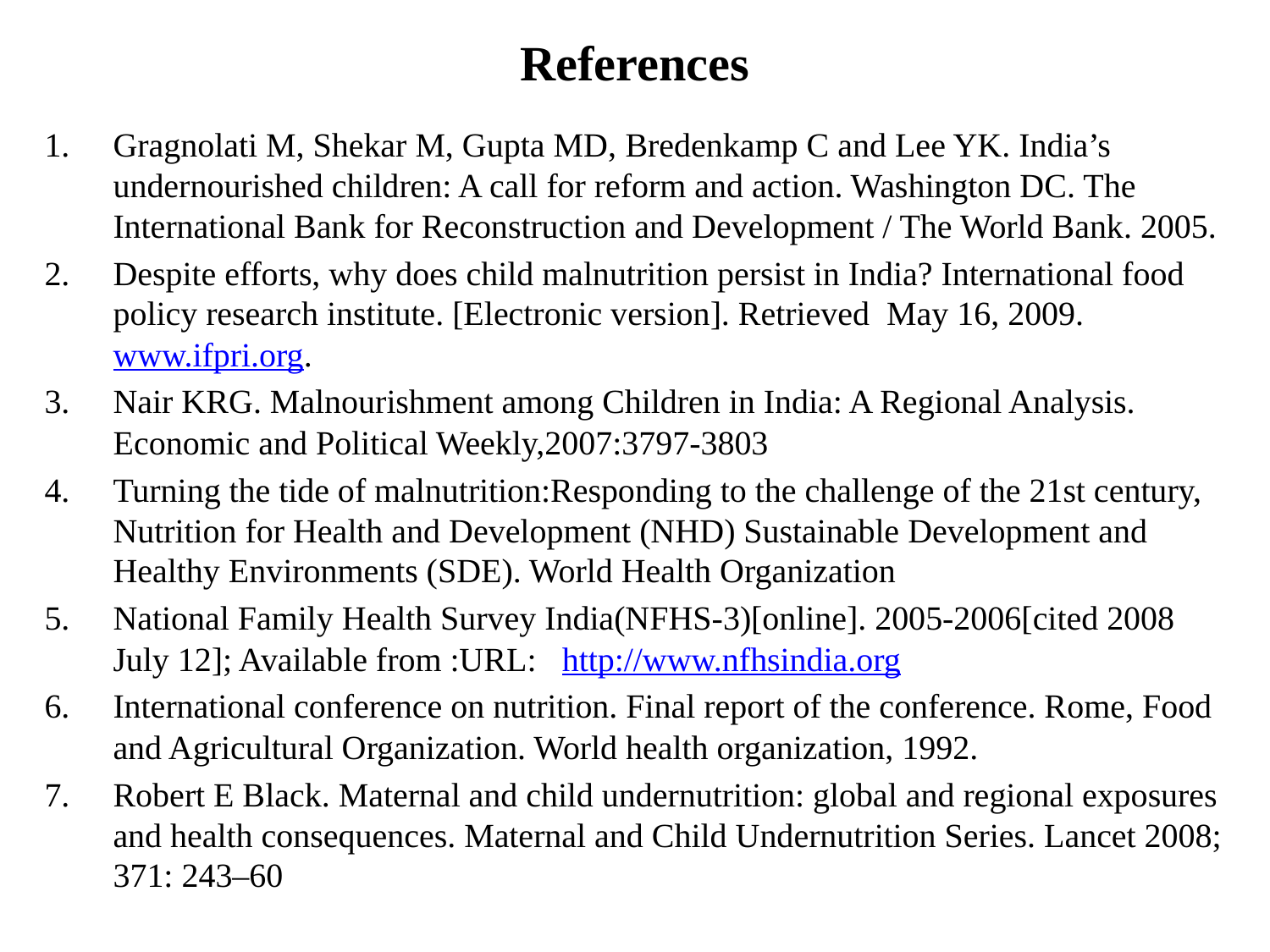

# References
Gragnolati M, Shekar M, Gupta MD, Bredenkamp C and Lee YK. India’s undernourished children: A call for reform and action. Washington DC. The International Bank for Reconstruction and Development / The World Bank. 2005.
Despite efforts, why does child malnutrition persist in India? International food policy research institute. [Electronic version]. Retrieved  May 16, 2009. www.ifpri.org.
Nair KRG. Malnourishment among Children in India: A Regional Analysis. Economic and Political Weekly,2007:3797-3803
Turning the tide of malnutrition:Responding to the challenge of the 21st century, Nutrition for Health and Development (NHD) Sustainable Development and Healthy Environments (SDE). World Health Organization
National Family Health Survey India(NFHS-3)[online]. 2005-2006[cited 2008 July 12]; Available from :URL:   http://www.nfhsindia.org
International conference on nutrition. Final report of the conference. Rome, Food and Agricultural Organization. World health organization, 1992.
Robert E Black. Maternal and child undernutrition: global and regional exposures and health consequences. Maternal and Child Undernutrition Series. Lancet 2008; 371: 243–60